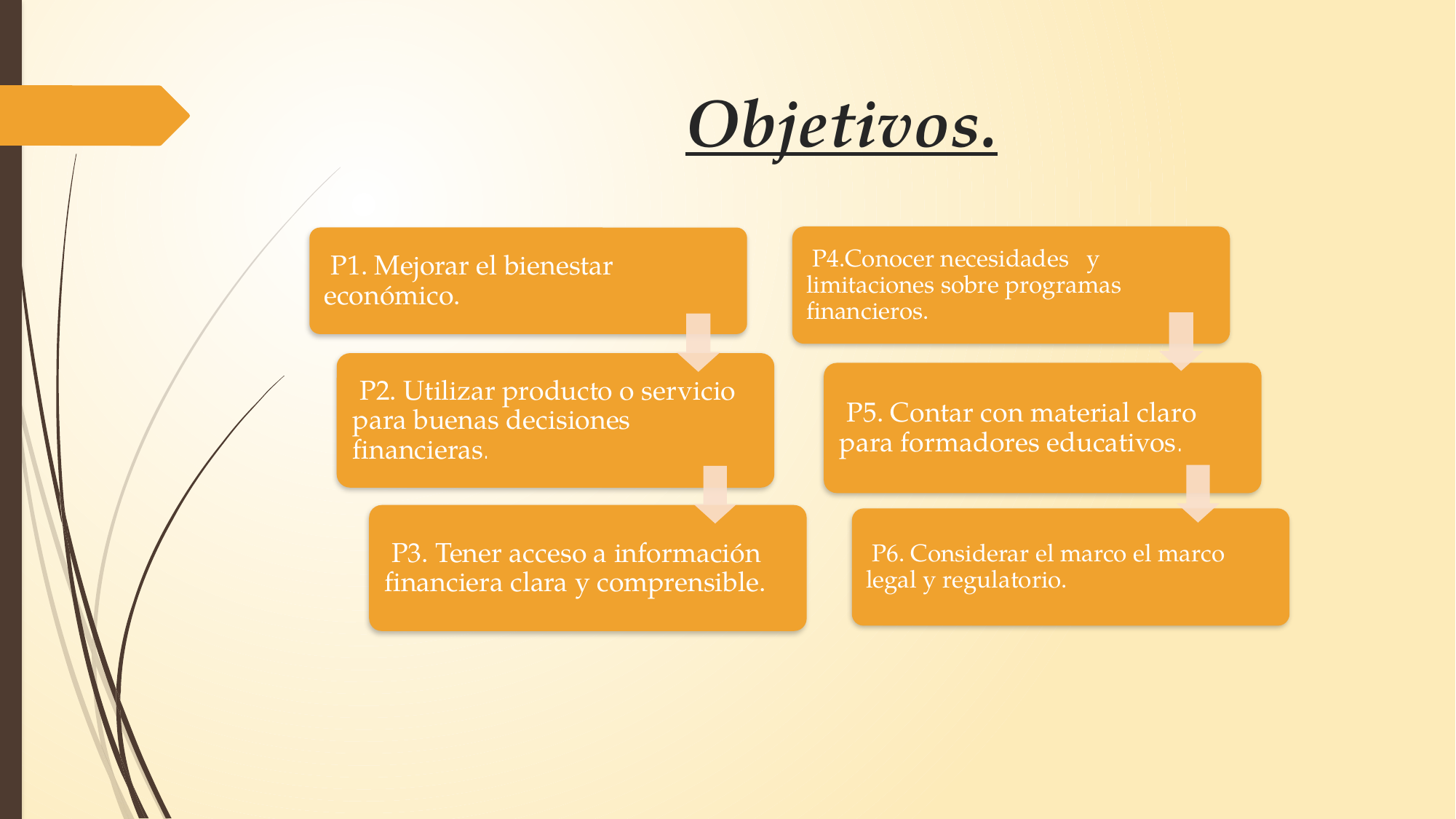

# Objetivos.
 P4.Conocer necesidades   y limitaciones sobre programas financieros.
 P5. Contar con material claro para formadores educativos.
 P6. Considerar el marco el marco legal y regulatorio.

 P1. Mejorar el bienestar económico.
 P2. Utilizar producto o servicio para buenas decisiones financieras.
 P3. Tener acceso a información financiera clara y comprensible.